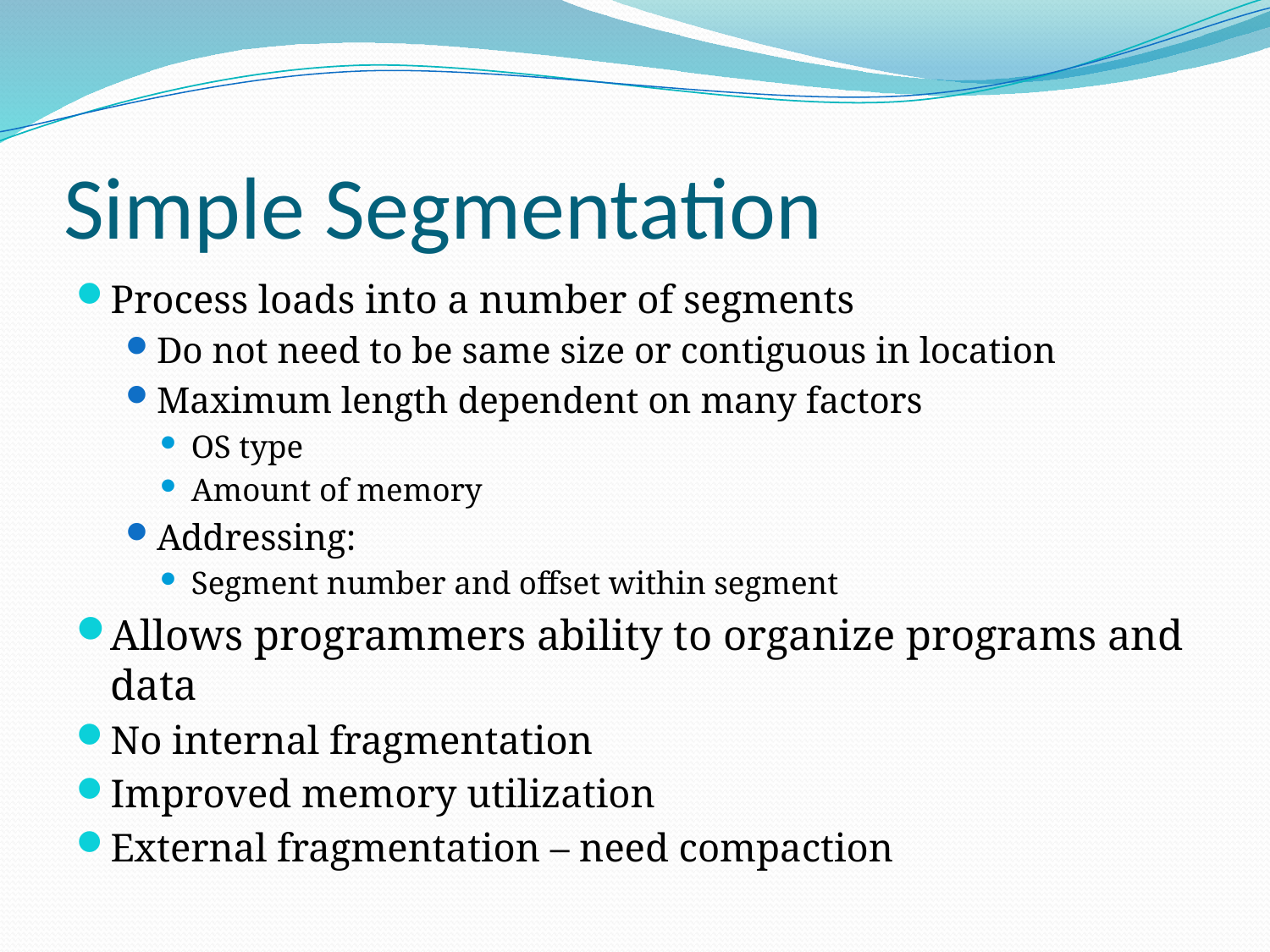

# Simple Segmentation
Process loads into a number of segments
Do not need to be same size or contiguous in location
Maximum length dependent on many factors
OS type
Amount of memory
Addressing:
Segment number and offset within segment
Allows programmers ability to organize programs and data
No internal fragmentation
Improved memory utilization
External fragmentation – need compaction